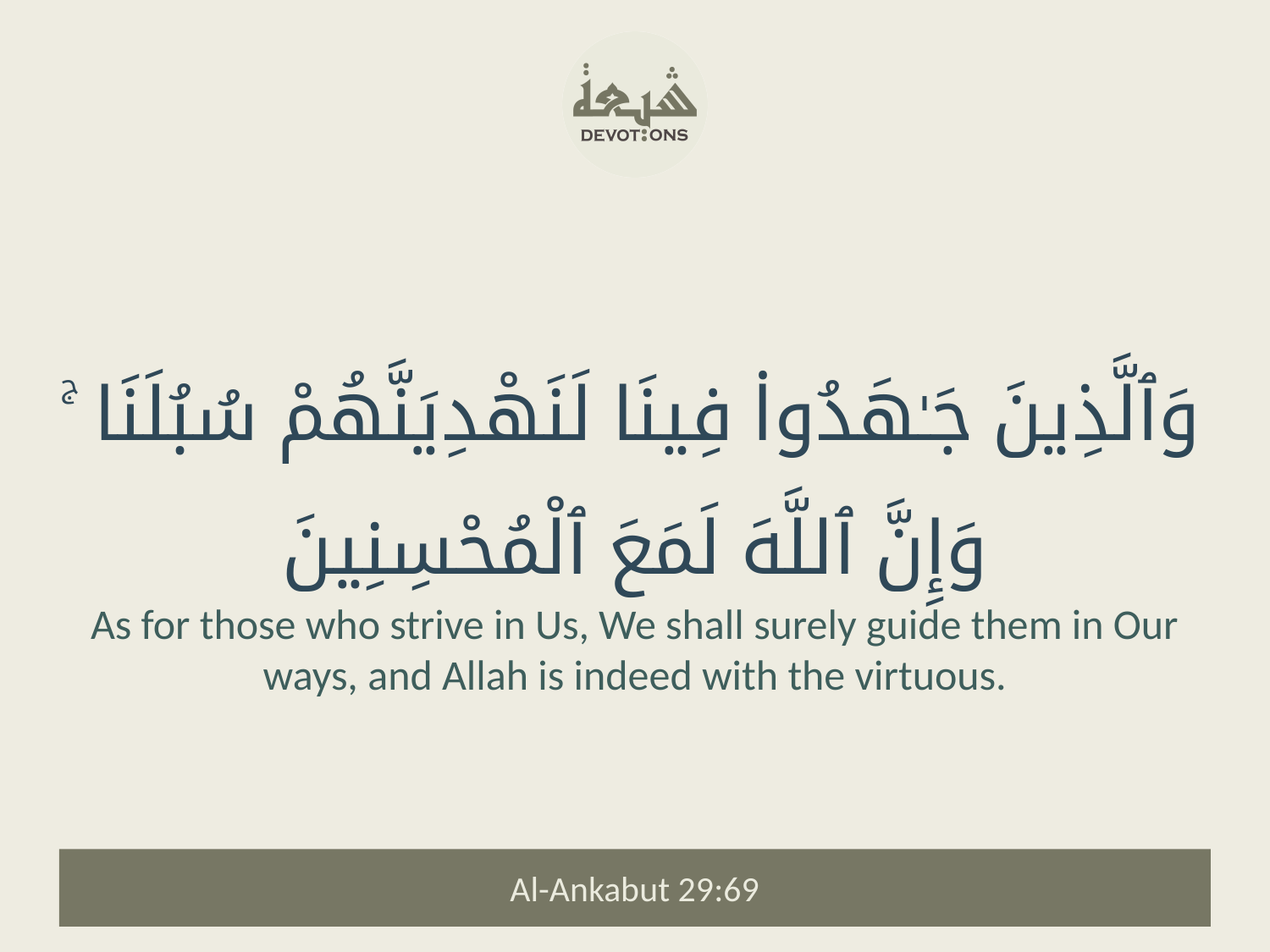

وَٱلَّذِينَ جَـٰهَدُوا۟ فِينَا لَنَهْدِيَنَّهُمْ سُبُلَنَا ۚ وَإِنَّ ٱللَّهَ لَمَعَ ٱلْمُحْسِنِينَ
As for those who strive in Us, We shall surely guide them in Our ways, and Allah is indeed with the virtuous.
Al-Ankabut 29:69